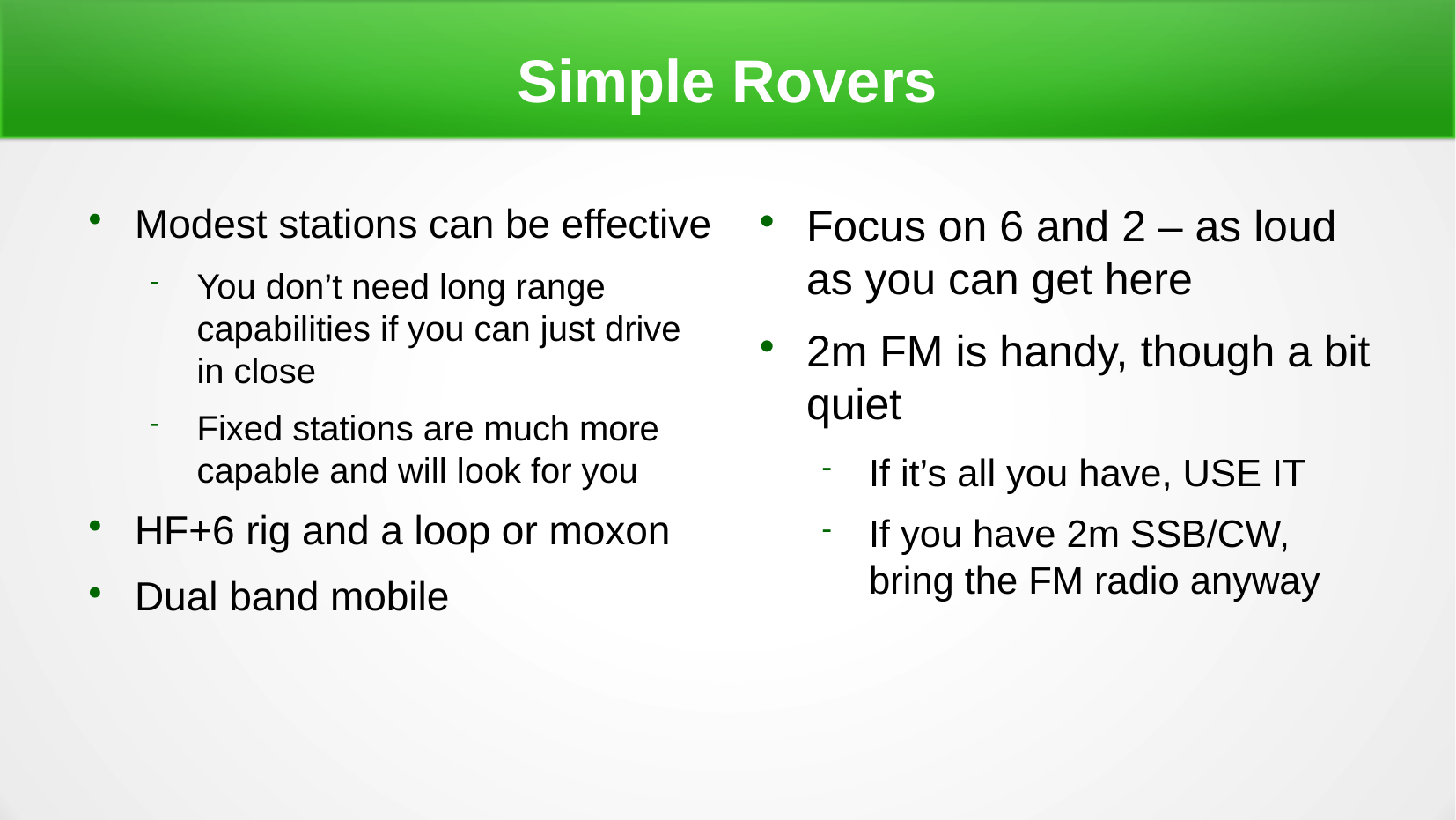

Simple Rovers
Modest stations can be effective
You don’t need long range capabilities if you can just drive in close
Fixed stations are much more capable and will look for you
HF+6 rig and a loop or moxon
Dual band mobile
Focus on 6 and 2 – as loud as you can get here
2m FM is handy, though a bit quiet
If it’s all you have, USE IT
If you have 2m SSB/CW, bring the FM radio anyway